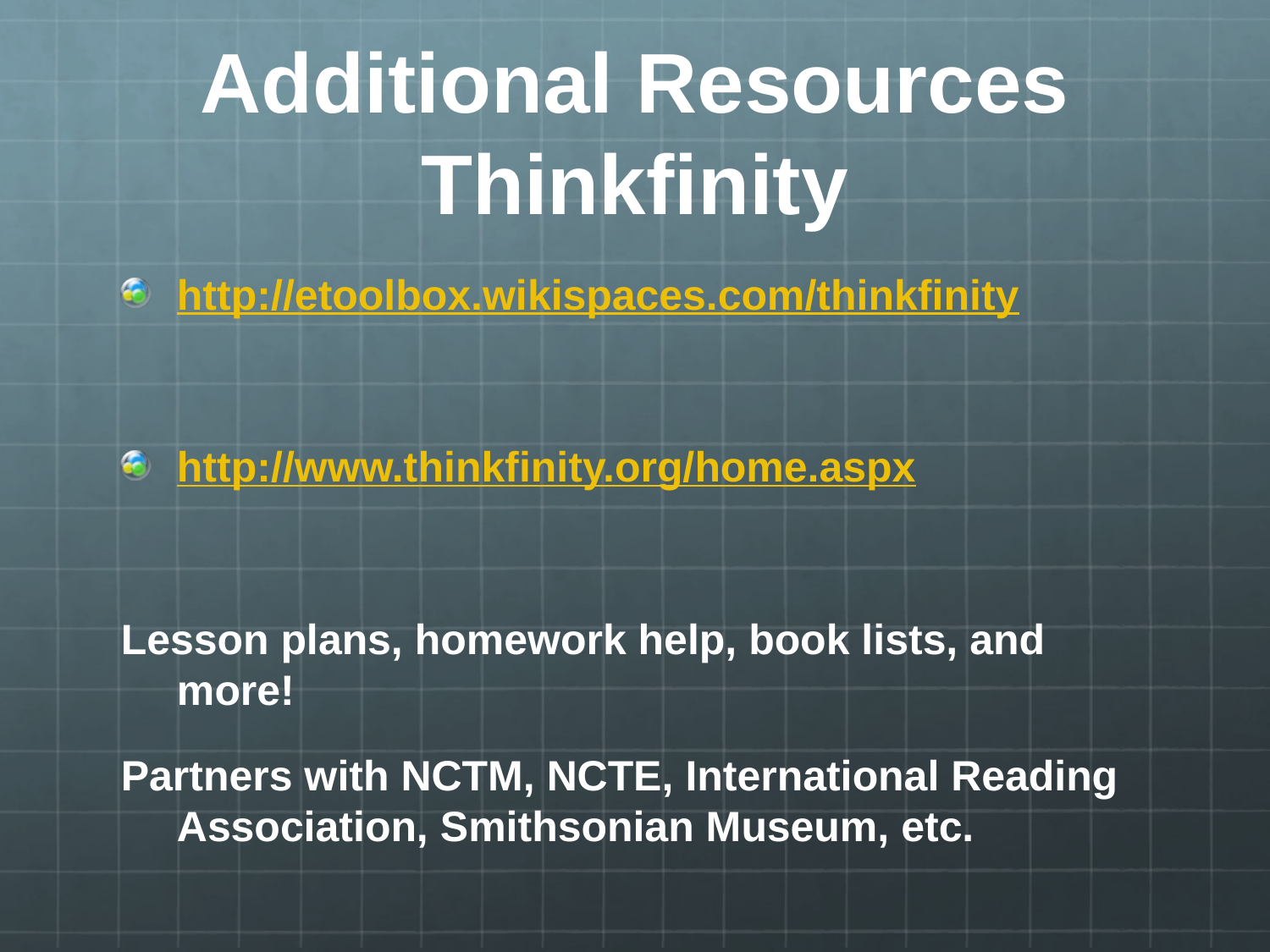

# Additional Resources Thinkfinity
http://etoolbox.wikispaces.com/thinkfinity

http://www.thinkfinity.org/home.aspx

Lesson plans, homework help, book lists, and more!
Partners with NCTM, NCTE, International Reading Association, Smithsonian Museum, etc.